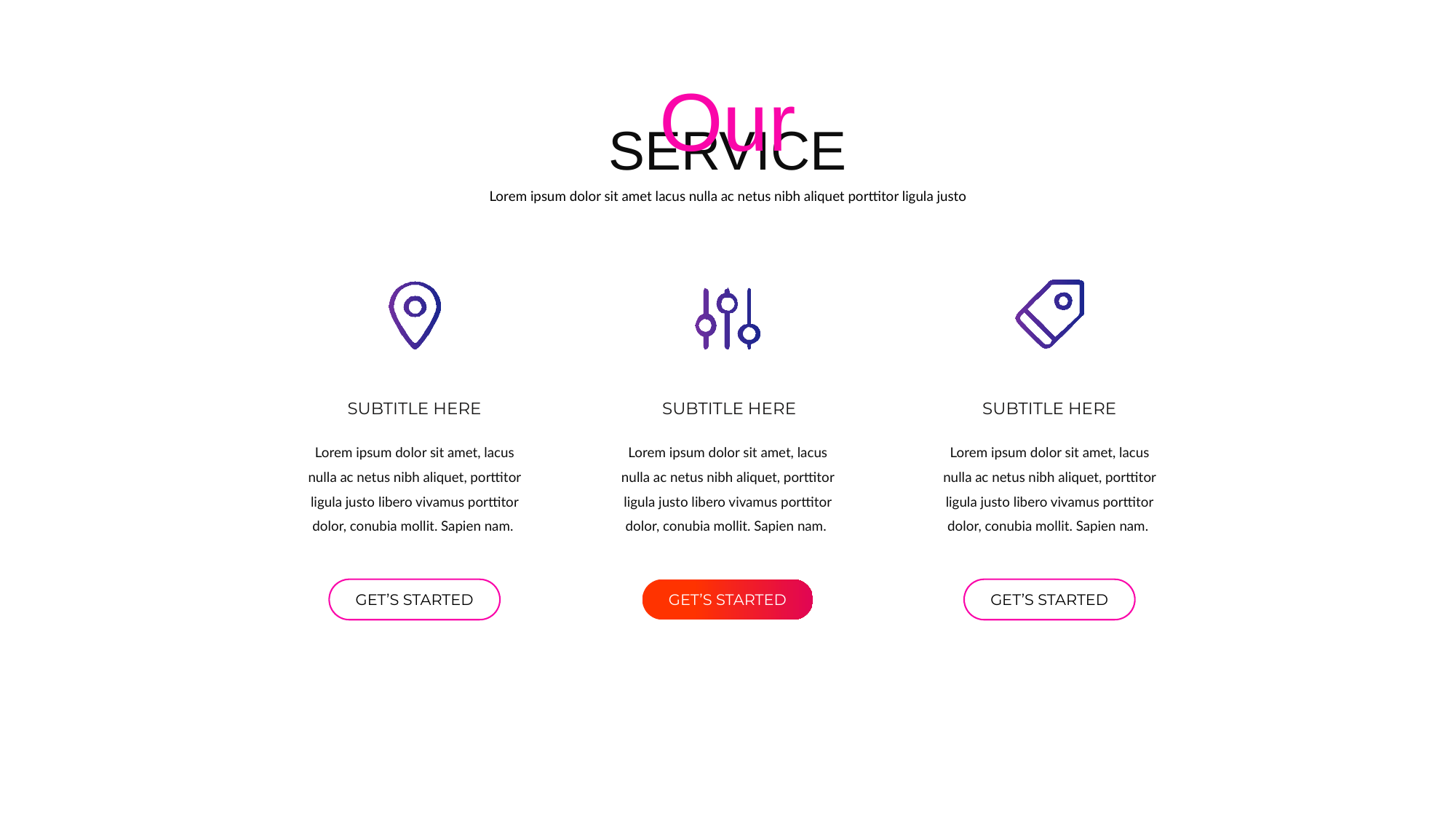

Our
SERVICE
Lorem ipsum dolor sit amet lacus nulla ac netus nibh aliquet porttitor ligula justo

SUBTITLE HERE
Lorem ipsum dolor sit amet, lacus nulla ac netus nibh aliquet, porttitor ligula justo libero vivamus porttitor dolor, conubia mollit. Sapien nam.

GET’S STARTED

SUBTITLE HERE
Lorem ipsum dolor sit amet, lacus nulla ac netus nibh aliquet, porttitor ligula justo libero vivamus porttitor dolor, conubia mollit. Sapien nam.

GET’S STARTED

SUBTITLE HERE
Lorem ipsum dolor sit amet, lacus nulla ac netus nibh aliquet, porttitor ligula justo libero vivamus porttitor dolor, conubia mollit. Sapien nam.

GET’S STARTED